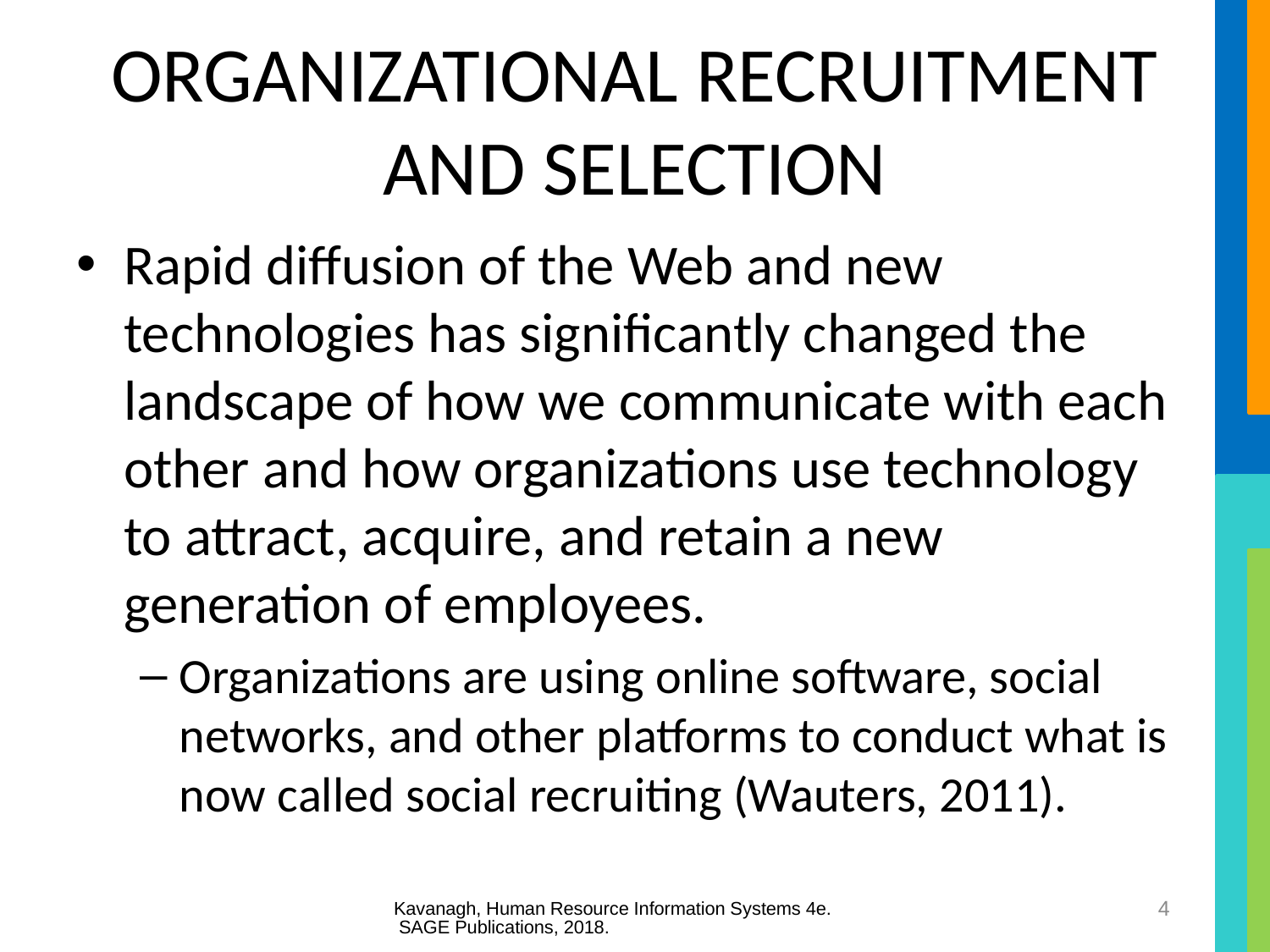

# ORGANIZATIONAL RECRUITMENT AND SELECTION
Rapid diffusion of the Web and new technologies has significantly changed the landscape of how we communicate with each other and how organizations use technology to attract, acquire, and retain a new generation of employees.
Organizations are using online software, social networks, and other platforms to conduct what is now called social recruiting (Wauters, 2011).
Kavanagh, Human Resource Information Systems 4e. SAGE Publications, 2018.
4